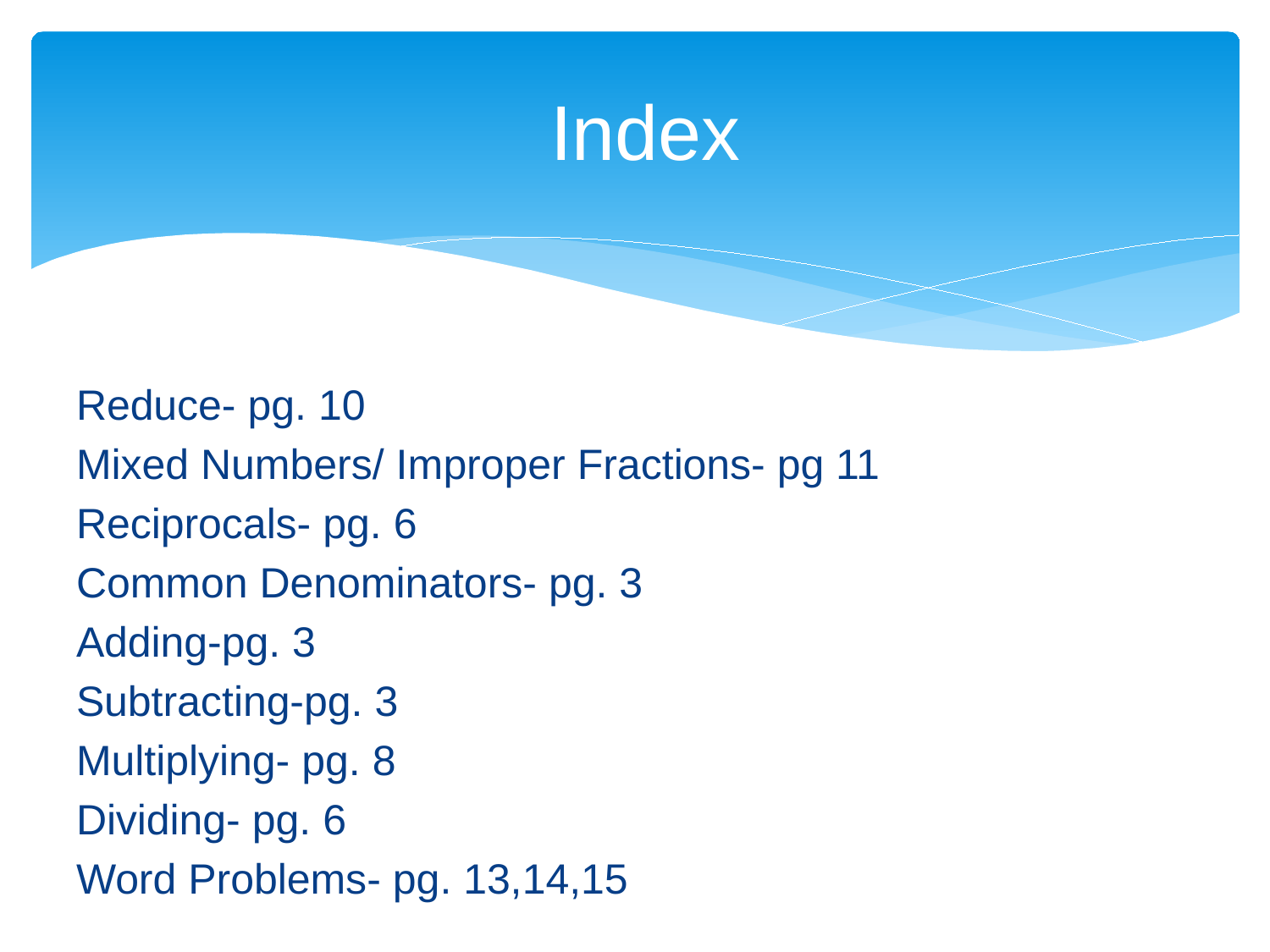

# Index
Reduce- pg. 10
Mixed Numbers/ Improper Fractions- pg 11
Reciprocals- pg. 6
Common Denominators- pg. 3
Adding-pg. 3
Subtracting-pg. 3
Multiplying- pg. 8
Dividing- pg. 6
Word Problems- pg. 13,14,15